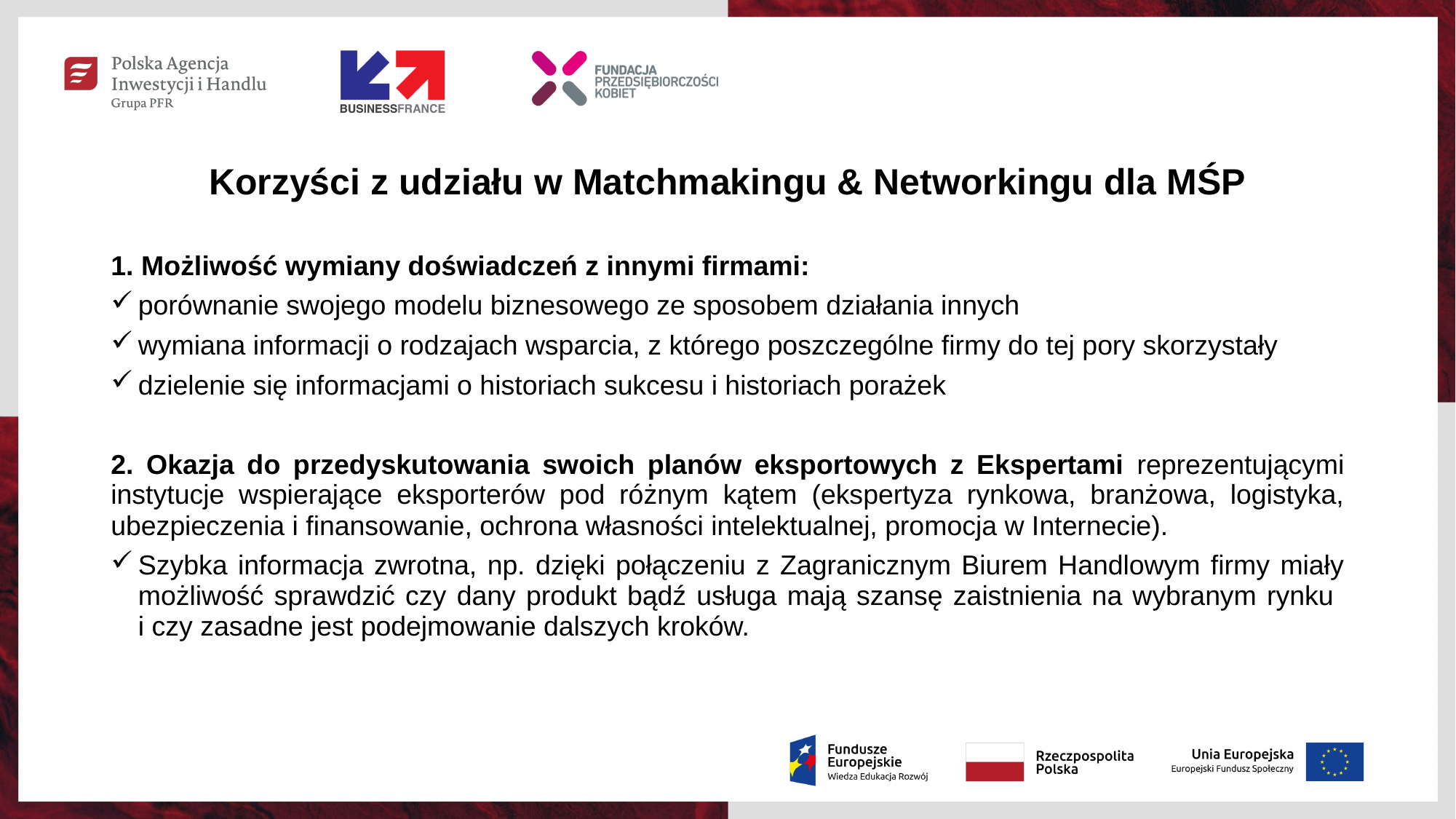

# Korzyści z udziału w Matchmakingu & Networkingu dla MŚP
1. Możliwość wymiany doświadczeń z innymi firmami:
porównanie swojego modelu biznesowego ze sposobem działania innych
wymiana informacji o rodzajach wsparcia, z którego poszczególne firmy do tej pory skorzystały
dzielenie się informacjami o historiach sukcesu i historiach porażek

2. Okazja do przedyskutowania swoich planów eksportowych z Ekspertami reprezentującymi instytucje wspierające eksporterów pod różnym kątem (ekspertyza rynkowa, branżowa, logistyka, ubezpieczenia i finansowanie, ochrona własności intelektualnej, promocja w Internecie).
Szybka informacja zwrotna, np. dzięki połączeniu z Zagranicznym Biurem Handlowym firmy miały możliwość sprawdzić czy dany produkt bądź usługa mają szansę zaistnienia na wybranym rynku
i czy zasadne jest podejmowanie dalszych kroków.